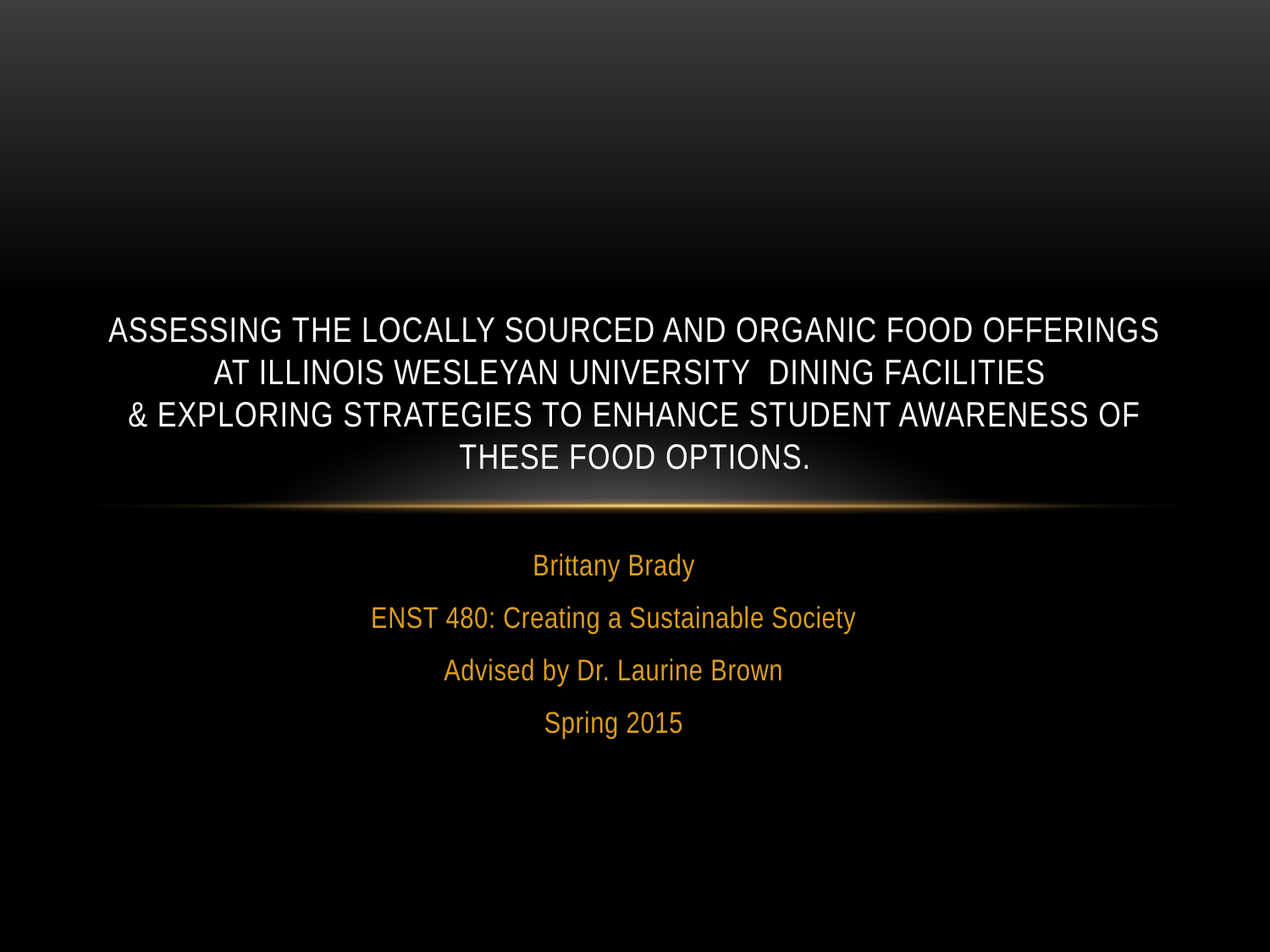

# ASSESSING THE LOCALLY SOURCED AND ORGANIC FOOD OFFERINGS AT ILLINOIS WESLEYAN UNIVERSITY  DINING FACILITIES & EXPLORING STRATEGIES TO ENHANCE STUDENT AWARENESS OF THESE FOOD OPTIONS.
Brittany Brady
ENST 480: Creating a Sustainable Society
Advised by Dr. Laurine Brown
Spring 2015